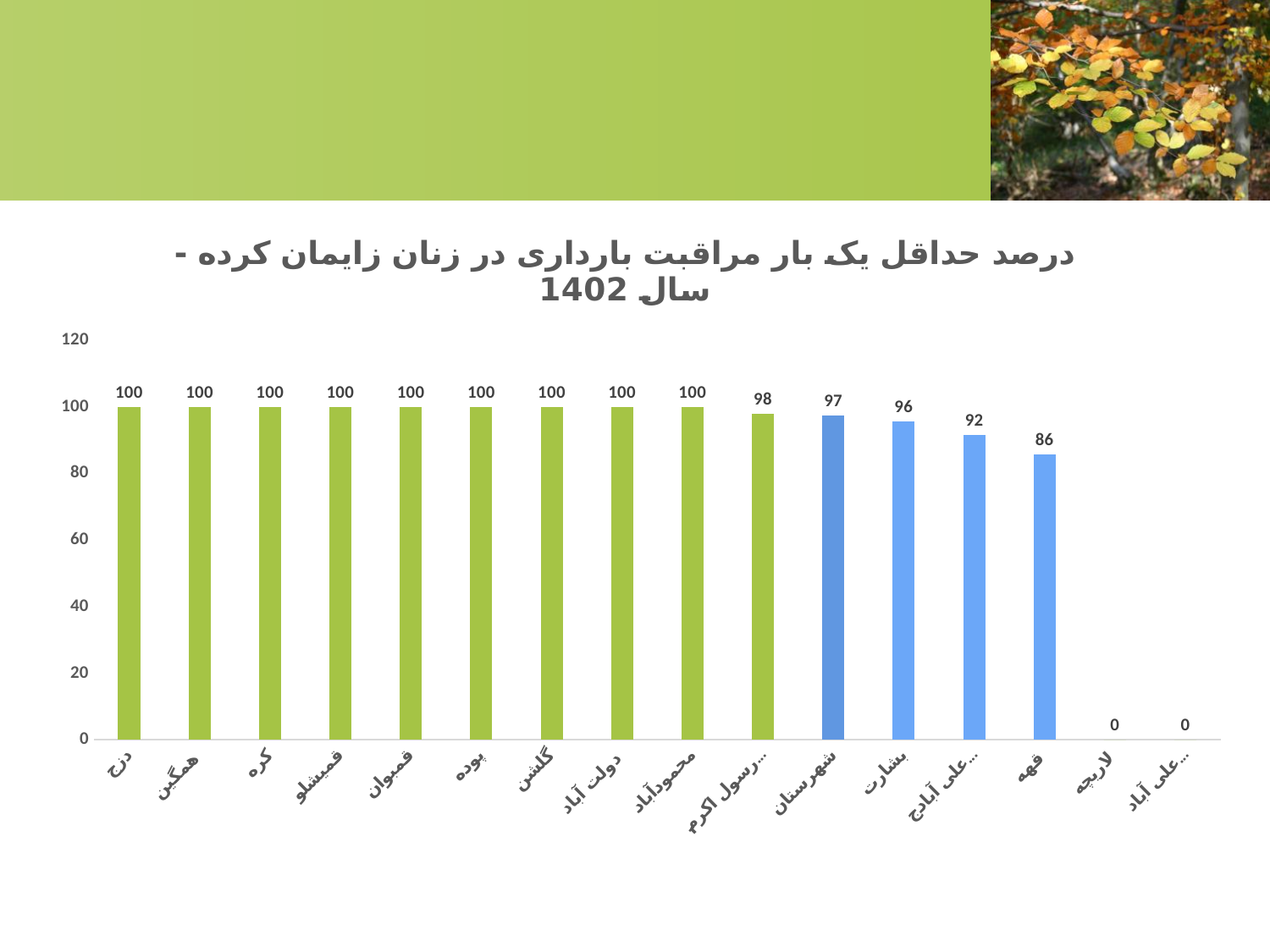

### Chart: درصد حداقل یک بار مراقبت بارداری در زنان زایمان کرده - سال 1402

| Category |  |
|---|---|
| دزج | 100.0 |
| همگین  | 100.0 |
| کره | 100.0 |
| قمیشلو | 100.0 |
| قمبوان | 100.0 |
| پوده | 100.0 |
| گلشن | 100.0 |
| دولت آباد  | 100.0 |
| محمودآباد | 100.0 |
| رسول اکرم (ص) | 97.87234042553192 |
| شهرستان | 97.36070381231671 |
| بشارت | 95.58823529411765 |
| علی آبادجمبزه | 91.66666666666666 |
| قهه  | 85.71428571428571 |
| لاریچه  | 0.0 |
| علی آبادگچی  | 0.0 |